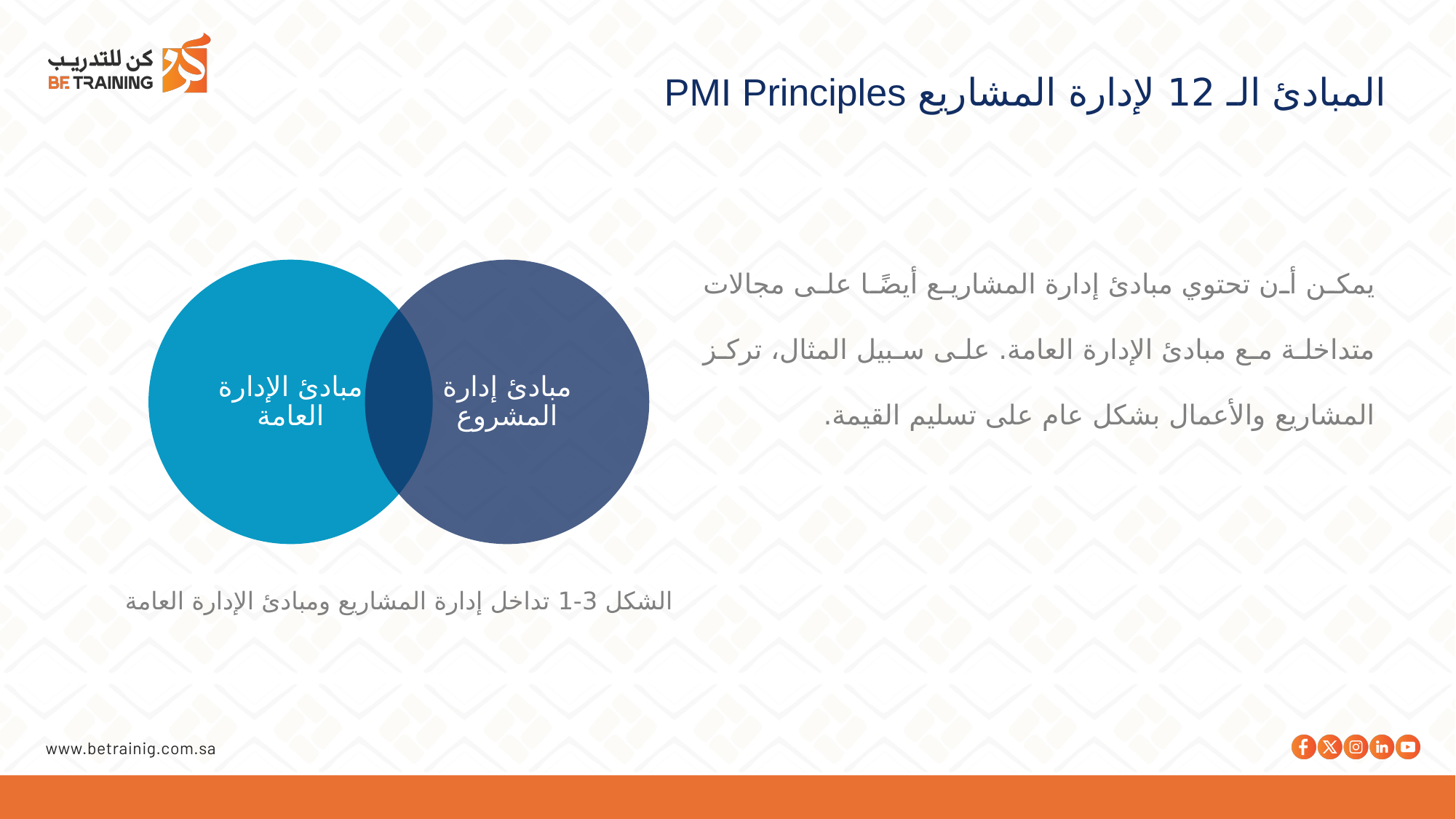

المبادئ الـ 12 لإدارة المشاريع PMI Principles
يمكن أن تحتوي مبادئ إدارة المشاريع أيضًا على مجالات متداخلة مع مبادئ الإدارة العامة. على سبيل المثال، تركز المشاريع والأعمال بشكل عام على تسليم القيمة.

مبادئ الإدارة العامة
مبادئ إدارة المشروع
الشكل 3-1 تداخل إدارة المشاريع ومبادئ الإدارة العامة